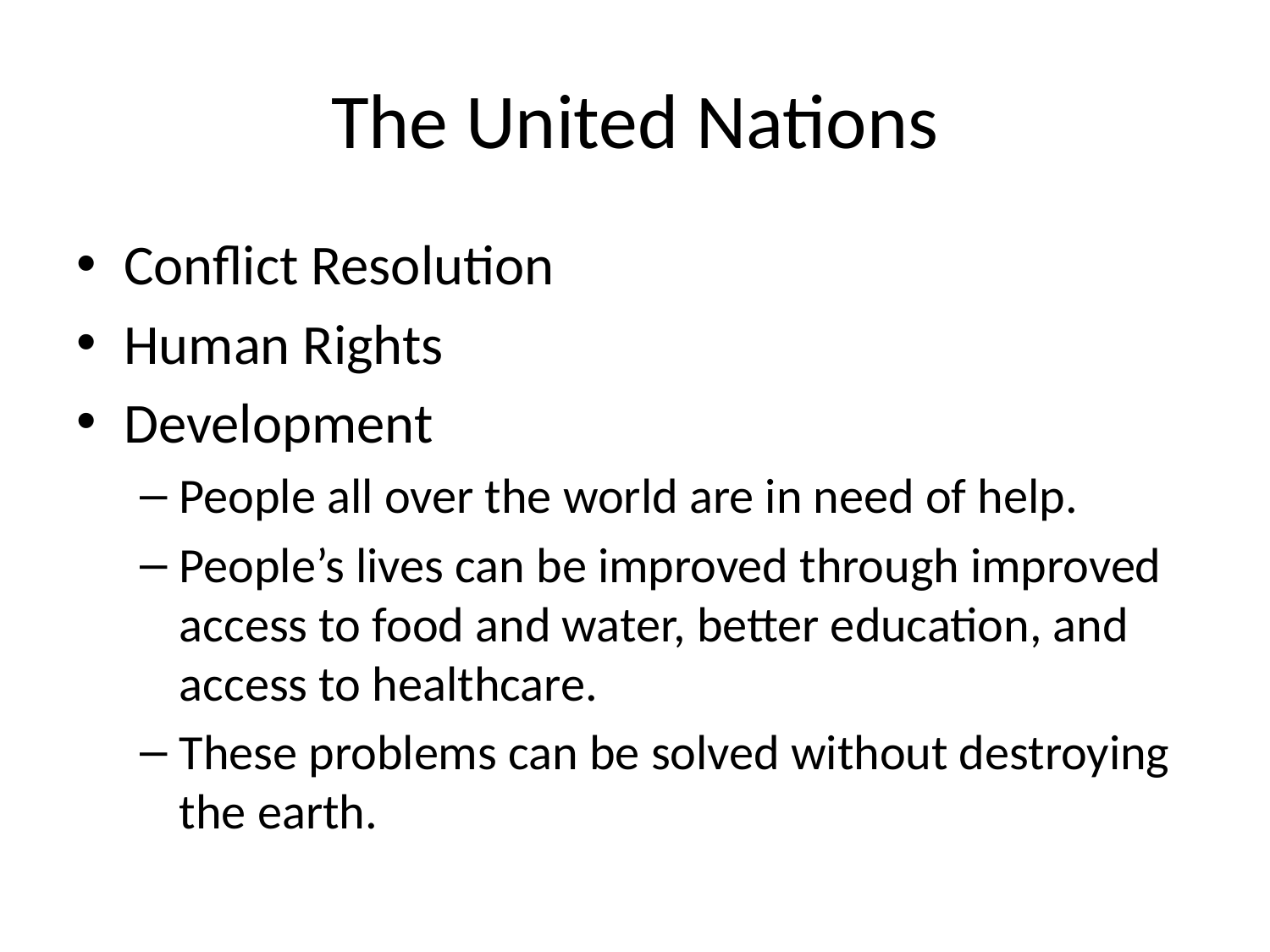

# The United Nations
Conflict Resolution
Human Rights
Development
People all over the world are in need of help.
People’s lives can be improved through improved access to food and water, better education, and access to healthcare.
These problems can be solved without destroying the earth.